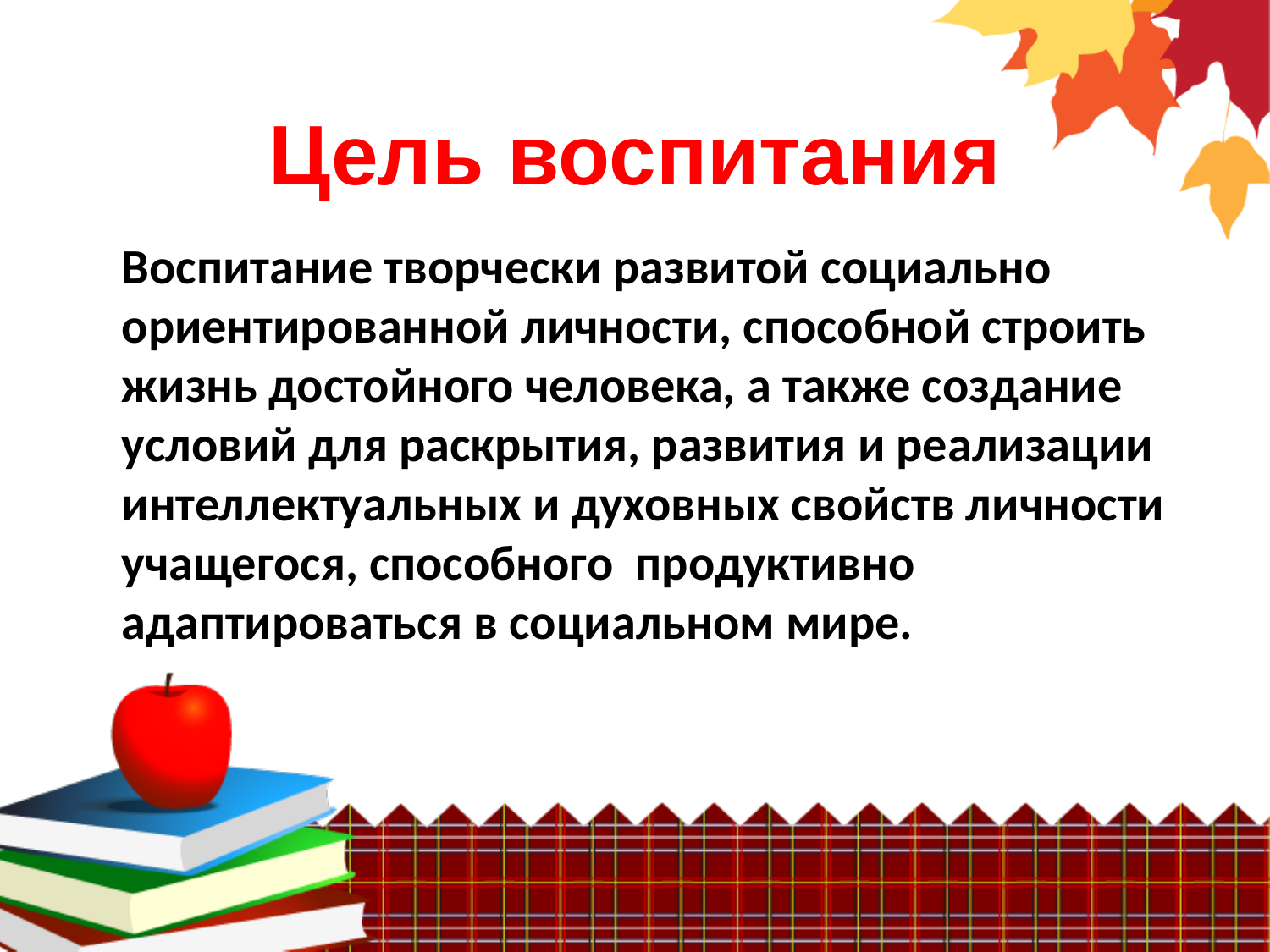

# Цель воспитания
Воспитание творчески развитой социально ориентированной личности, способной строить жизнь достойного человека, а также создание условий для раскрытия, развития и реализации интеллектуальных и духовных свойств личности учащегося, способного  продуктивно адаптироваться в социальном мире.